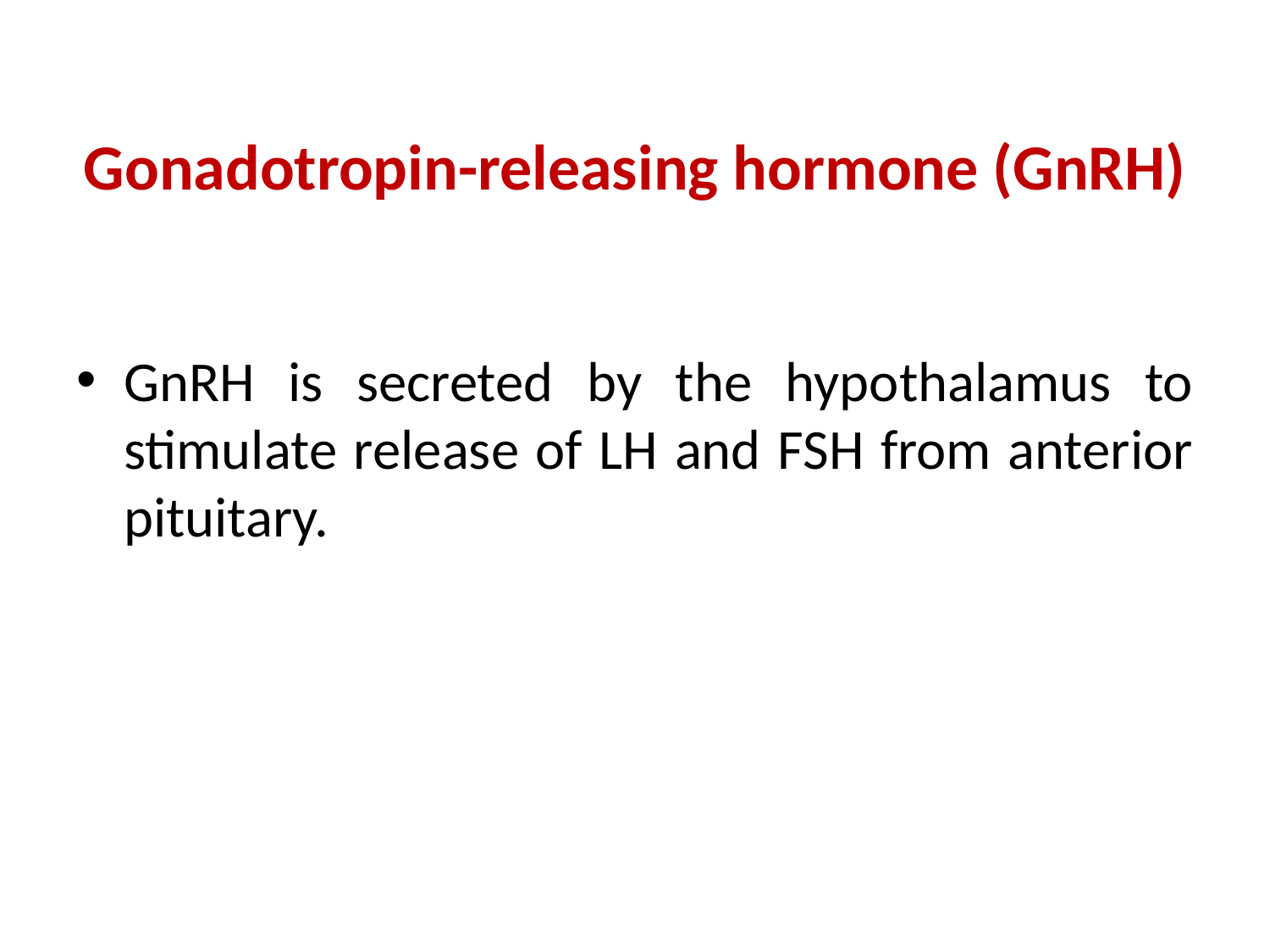

# Gonadotropin-releasing hormone (GnRH)
GnRH is secreted by the hypothalamus to stimulate release of LH and FSH from anterior pituitary.